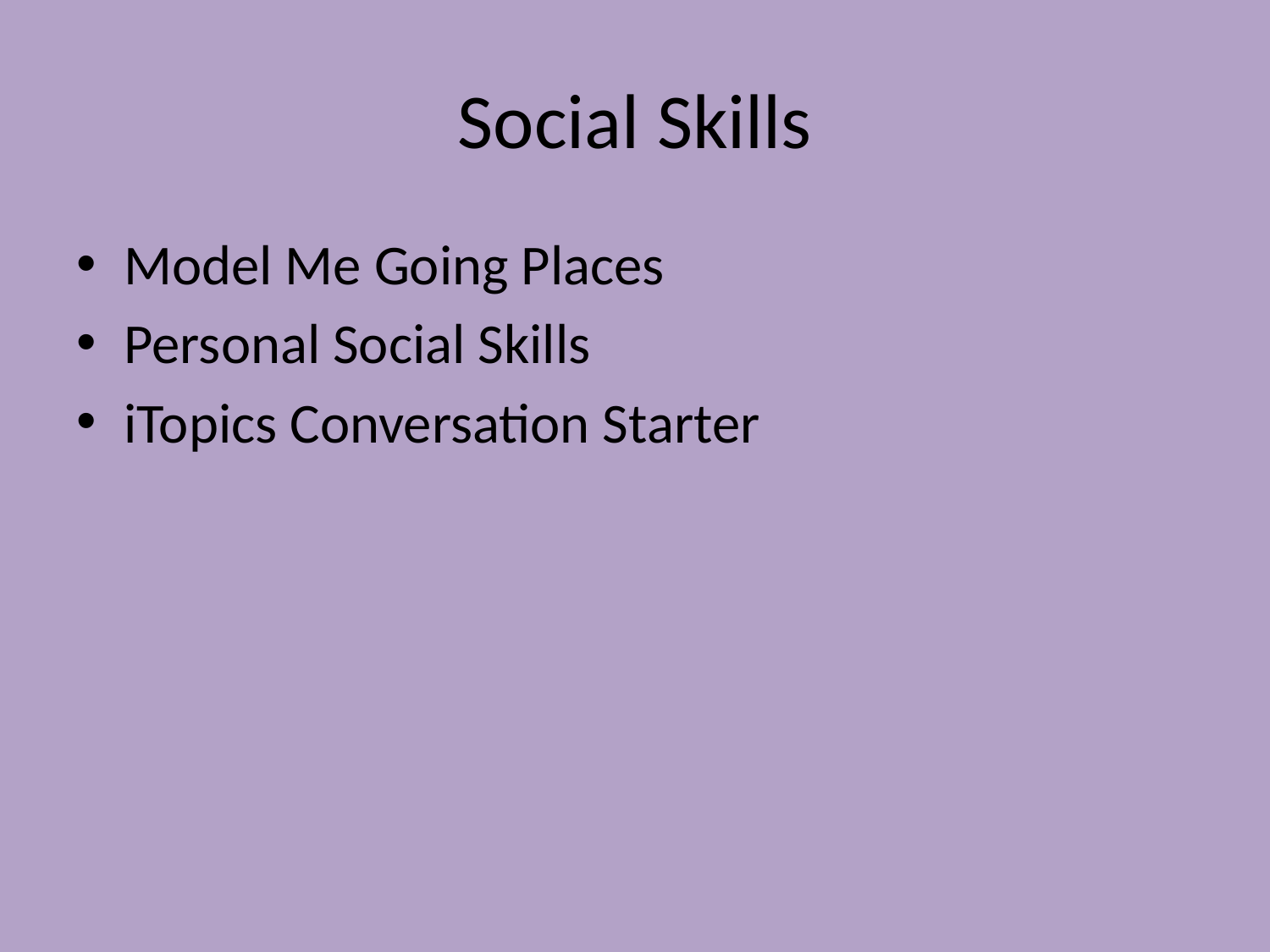

# Social Skills
Model Me Going Places
Personal Social Skills
iTopics Conversation Starter